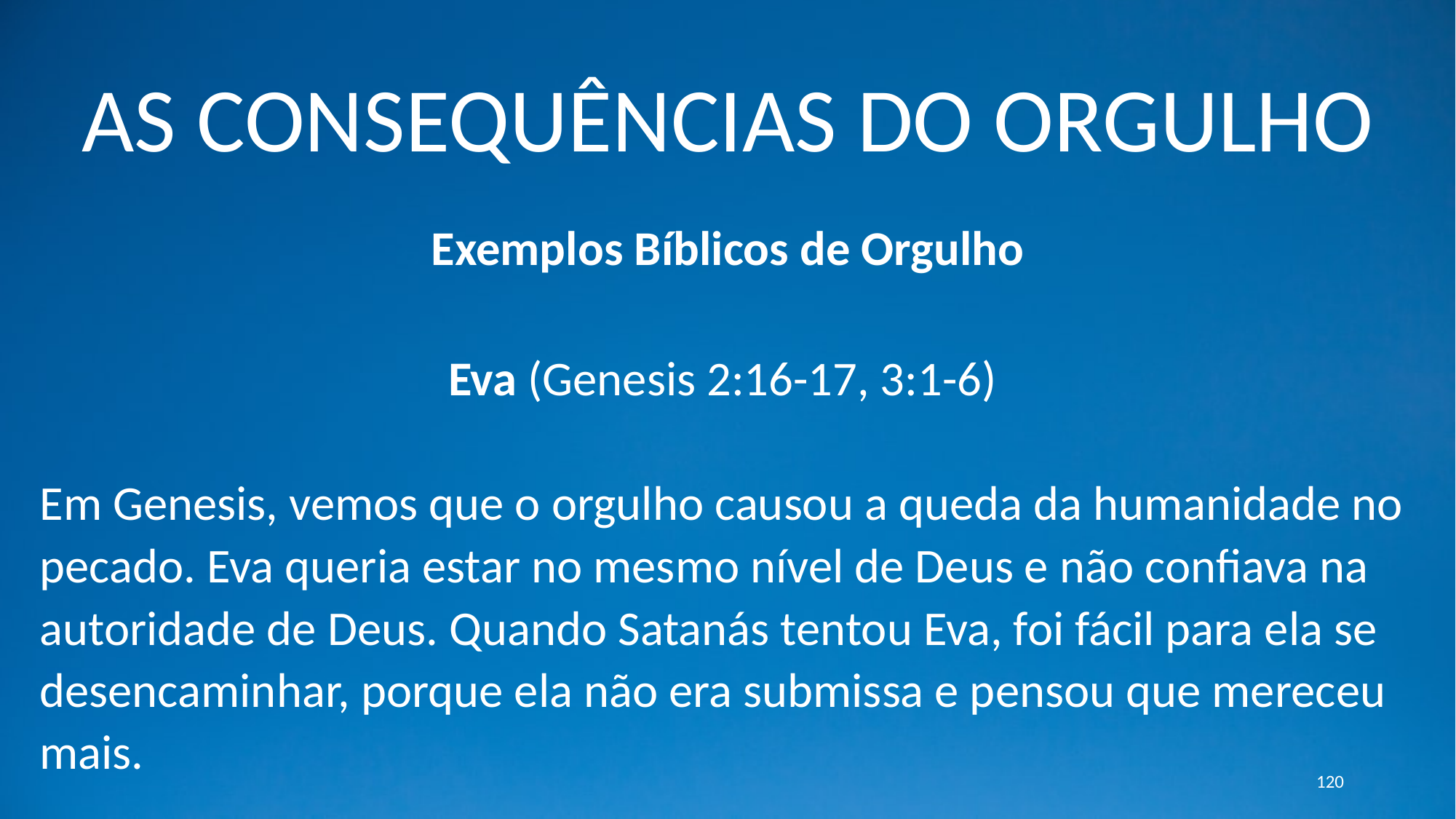

# AS CONSEQUÊNCIAS DO ORGULHO
Exemplos Bíblicos de Orgulho

Eva (Genesis 2:16-17, 3:1-6)

Em Genesis, vemos que o orgulho causou a queda da humanidade no pecado. Eva queria estar no mesmo nível de Deus e não confiava na autoridade de Deus. Quando Satanás tentou Eva, foi fácil para ela se desencaminhar, porque ela não era submissa e pensou que mereceu mais.
120